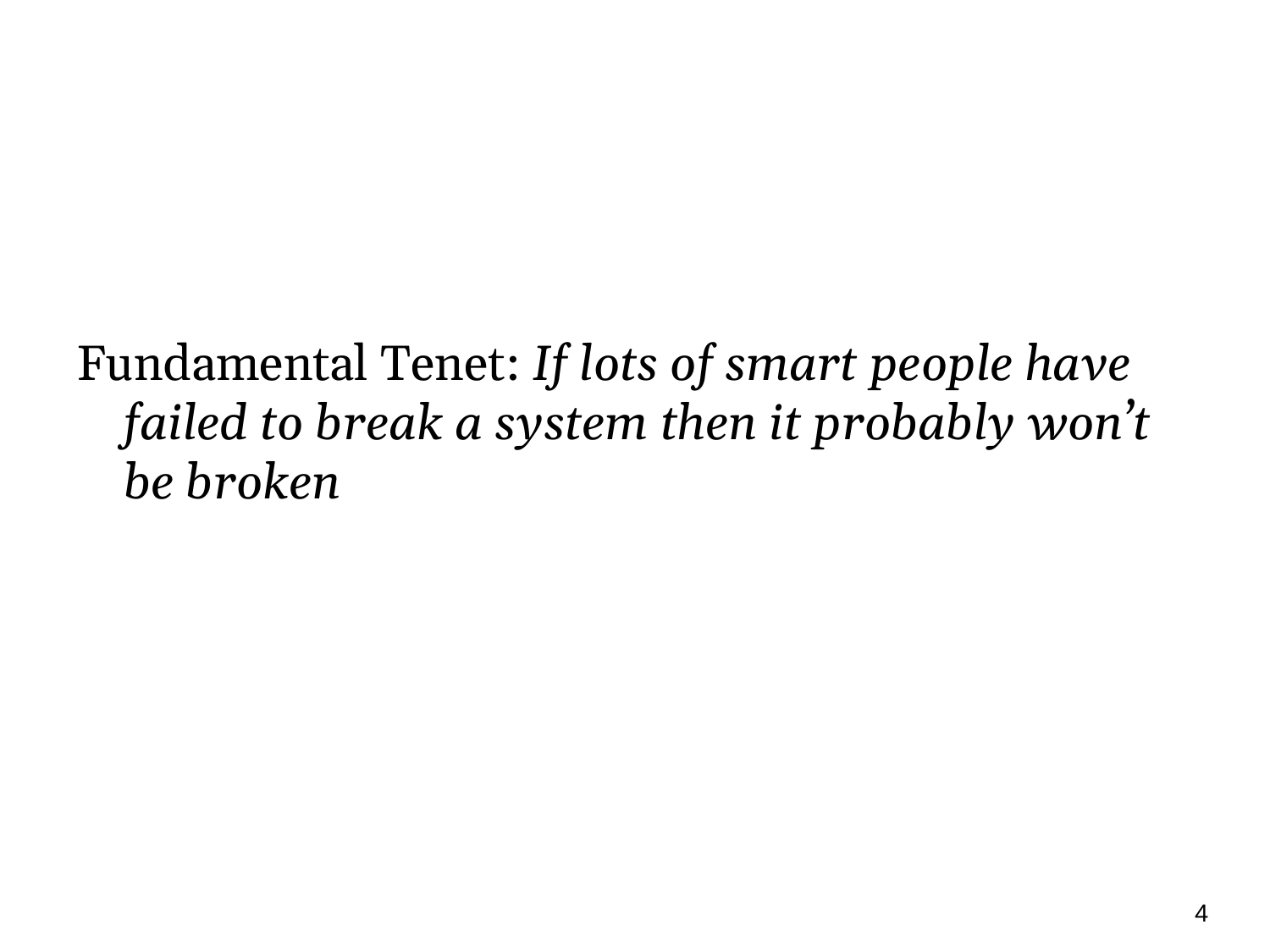

#

Fundamental Tenet: If lots of smart people have failed to break a system then it probably won’t be broken

4